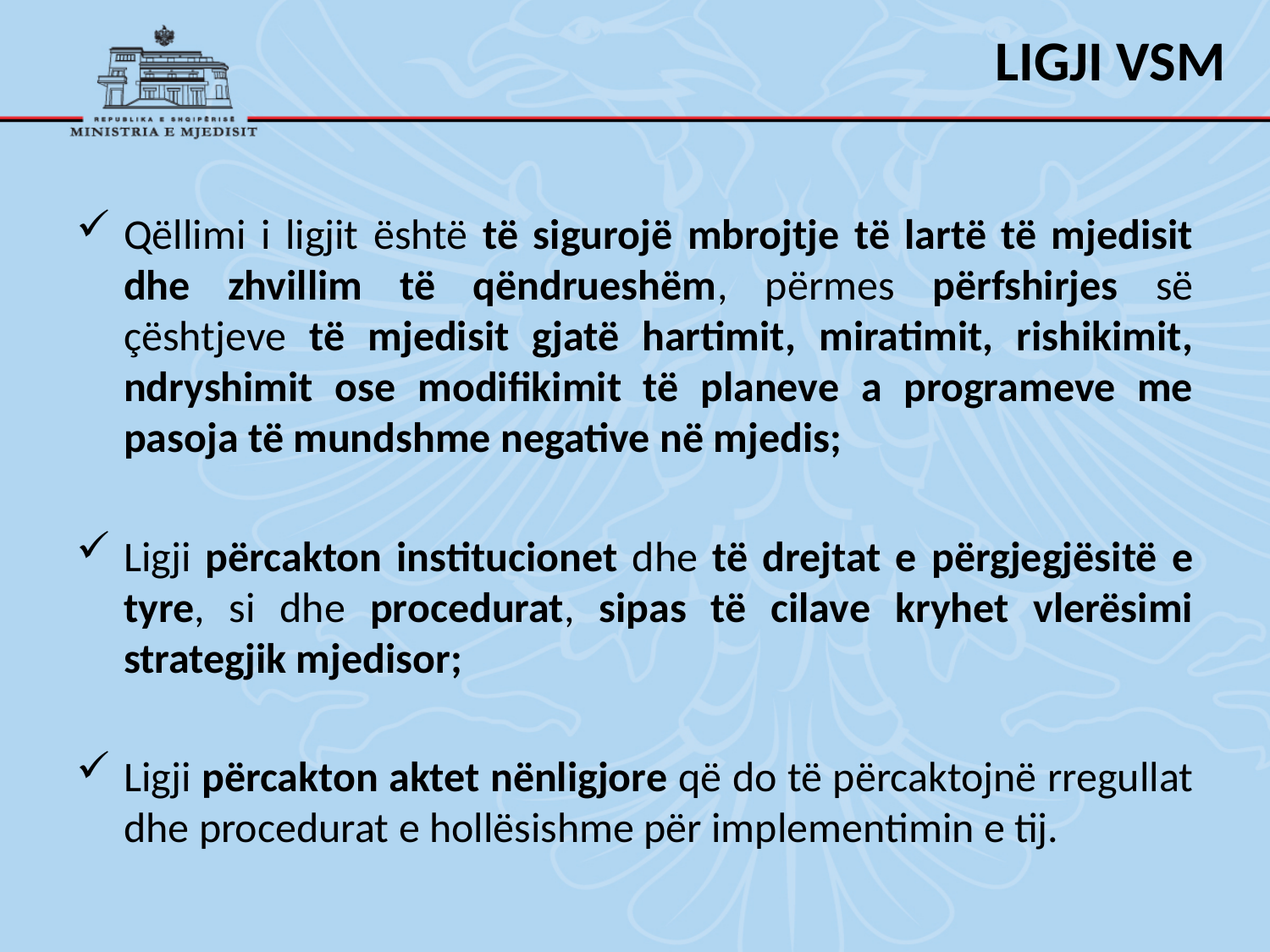

# LIGJI VSM
Qëllimi i ligjit është të sigurojë mbrojtje të lartë të mjedisit dhe zhvillim të qëndrueshëm, përmes përfshirjes së çështjeve të mjedisit gjatë hartimit, miratimit, rishikimit, ndryshimit ose modifikimit të planeve a programeve me pasoja të mundshme negative në mjedis;

Ligji përcakton institucionet dhe të drejtat e përgjegjësitë e tyre, si dhe procedurat, sipas të cilave kryhet vlerësimi strategjik mjedisor;

Ligji përcakton aktet nënligjore që do të përcaktojnë rregullat dhe procedurat e hollësishme për implementimin e tij.